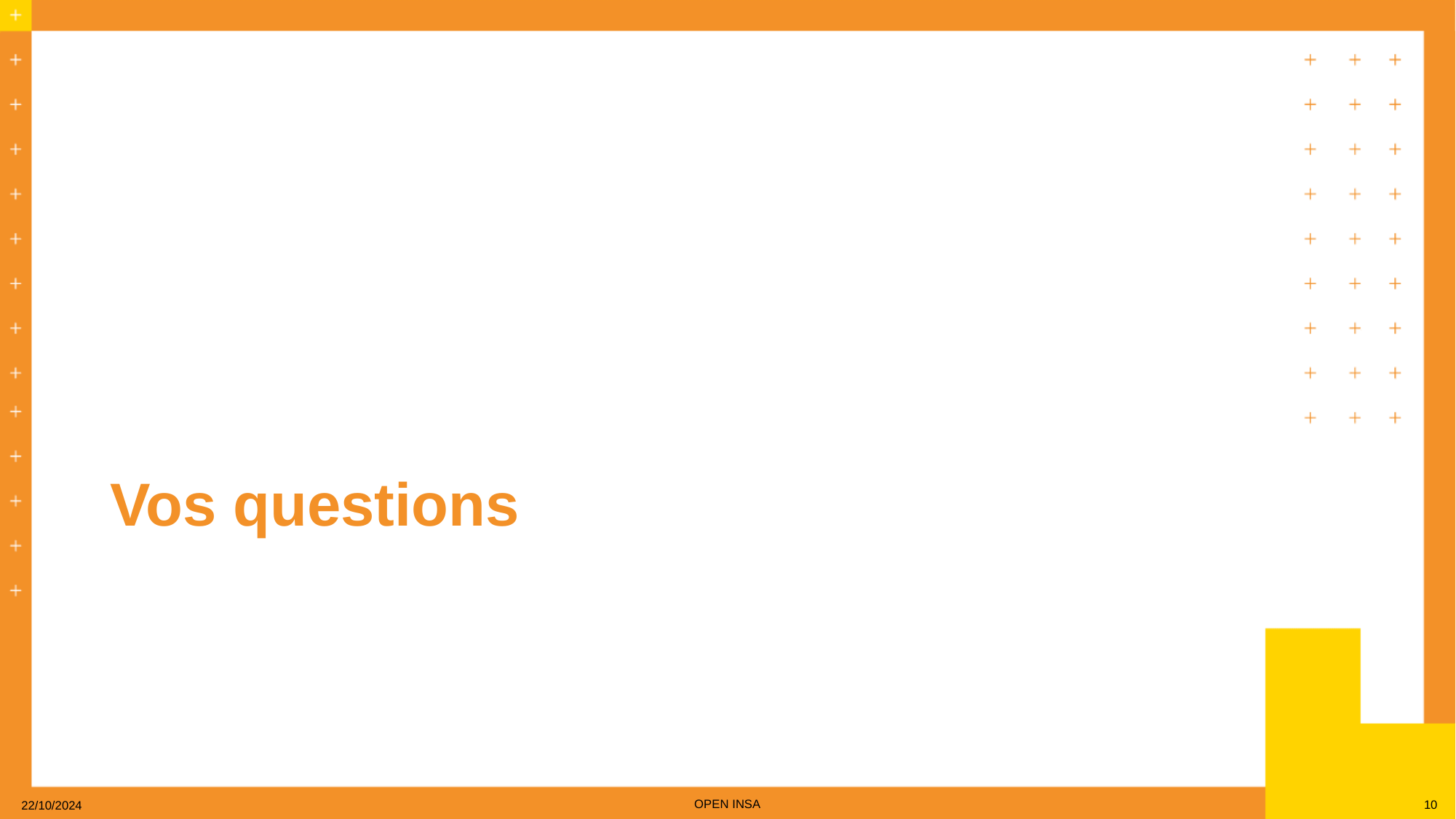

# Vos questions
OPEN INSA
10
22/10/2024